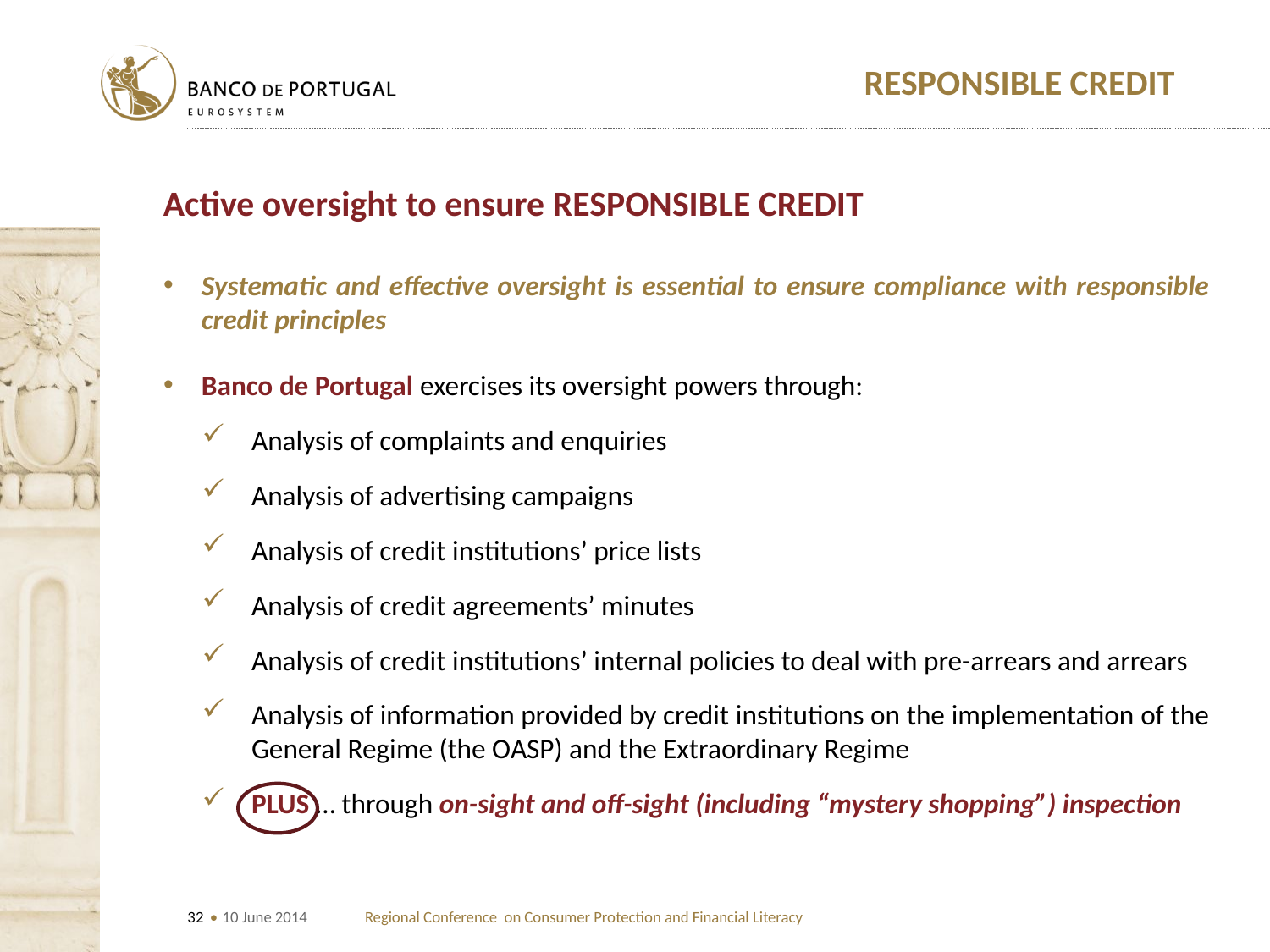

# Responsible Credit
Active oversight to ensure responsible credit
Systematic and effective oversight is essential to ensure compliance with responsible credit principles
Banco de Portugal exercises its oversight powers through:
Analysis of complaints and enquiries
Analysis of advertising campaigns
Analysis of credit institutions’ price lists
Analysis of credit agreements’ minutes
Analysis of credit institutions’ internal policies to deal with pre-arrears and arrears
Analysis of information provided by credit institutions on the implementation of the General Regime (the OASP) and the Extraordinary Regime
PLUS … through on-sight and off-sight (including “mystery shopping”) inspection

10 June 2014
Regional Conference  on Consumer Protection and Financial Literacy